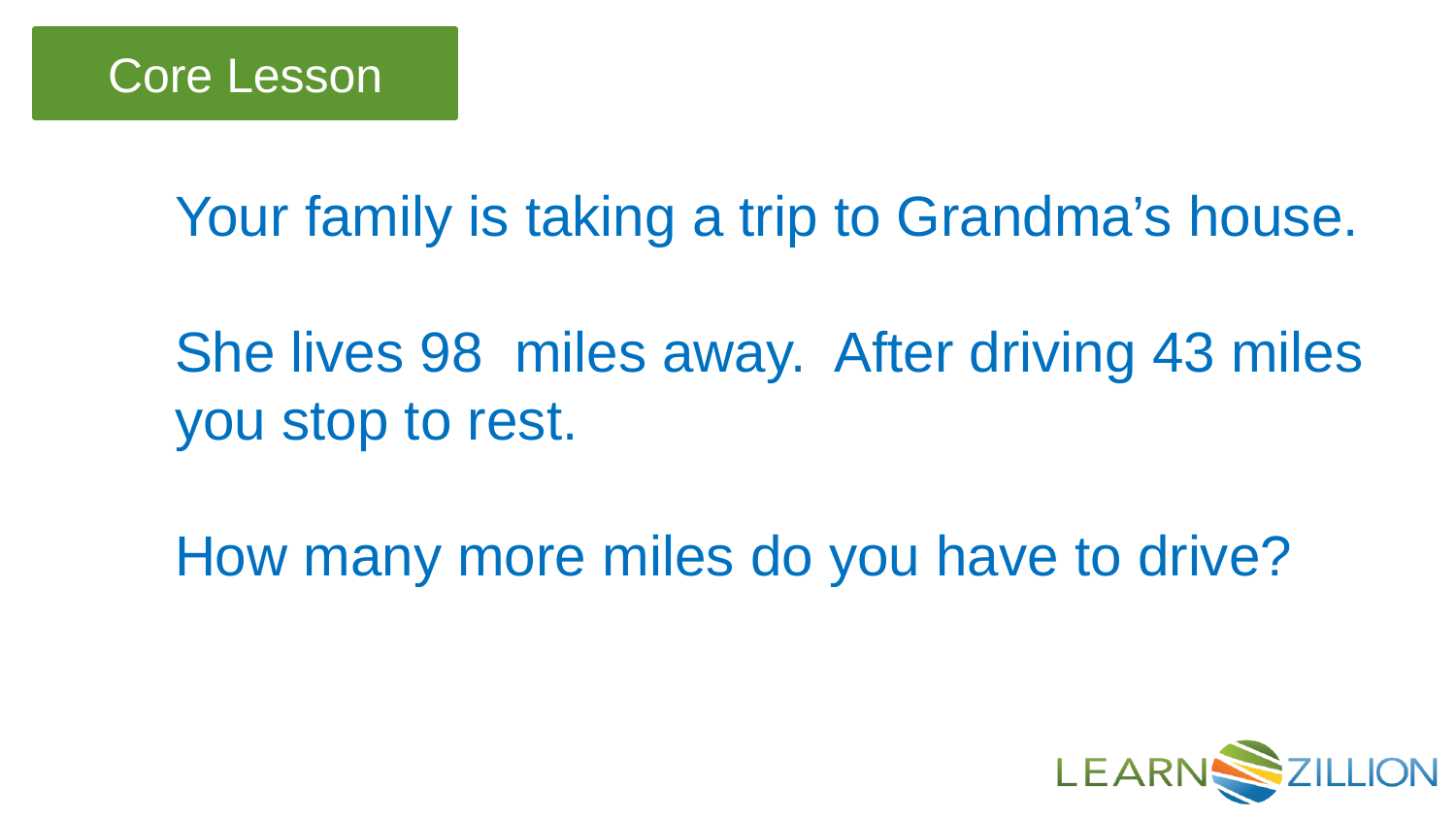

Your family is taking a trip to Grandma’s house.

She lives 98  miles away.  After driving 43 miles you stop to rest.

How many more miles do you have to drive?